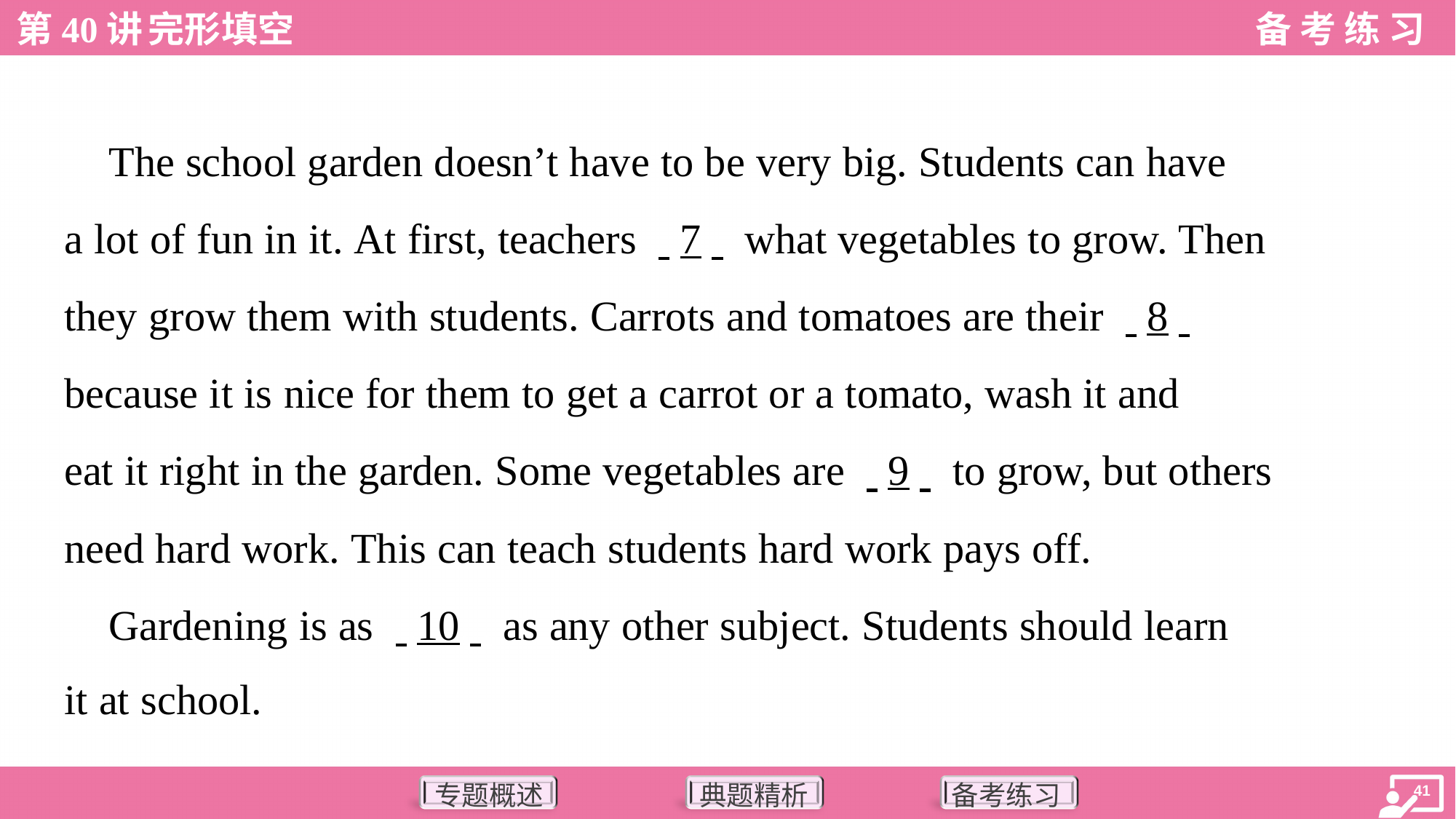

The school garden doesn’t have to be very big. Students can have
a lot of fun in it. At first, teachers . .7. . what vegetables to grow. Then
they grow them with students. Carrots and tomatoes are their . .8. .
because it is nice for them to get a carrot or a tomato, wash it and
eat it right in the garden. Some vegetables are . .9. . to grow, but others
need hard work. This can teach students hard work pays off.
    Gardening is as . .10. . as any other subject. Students should learn
it at school.